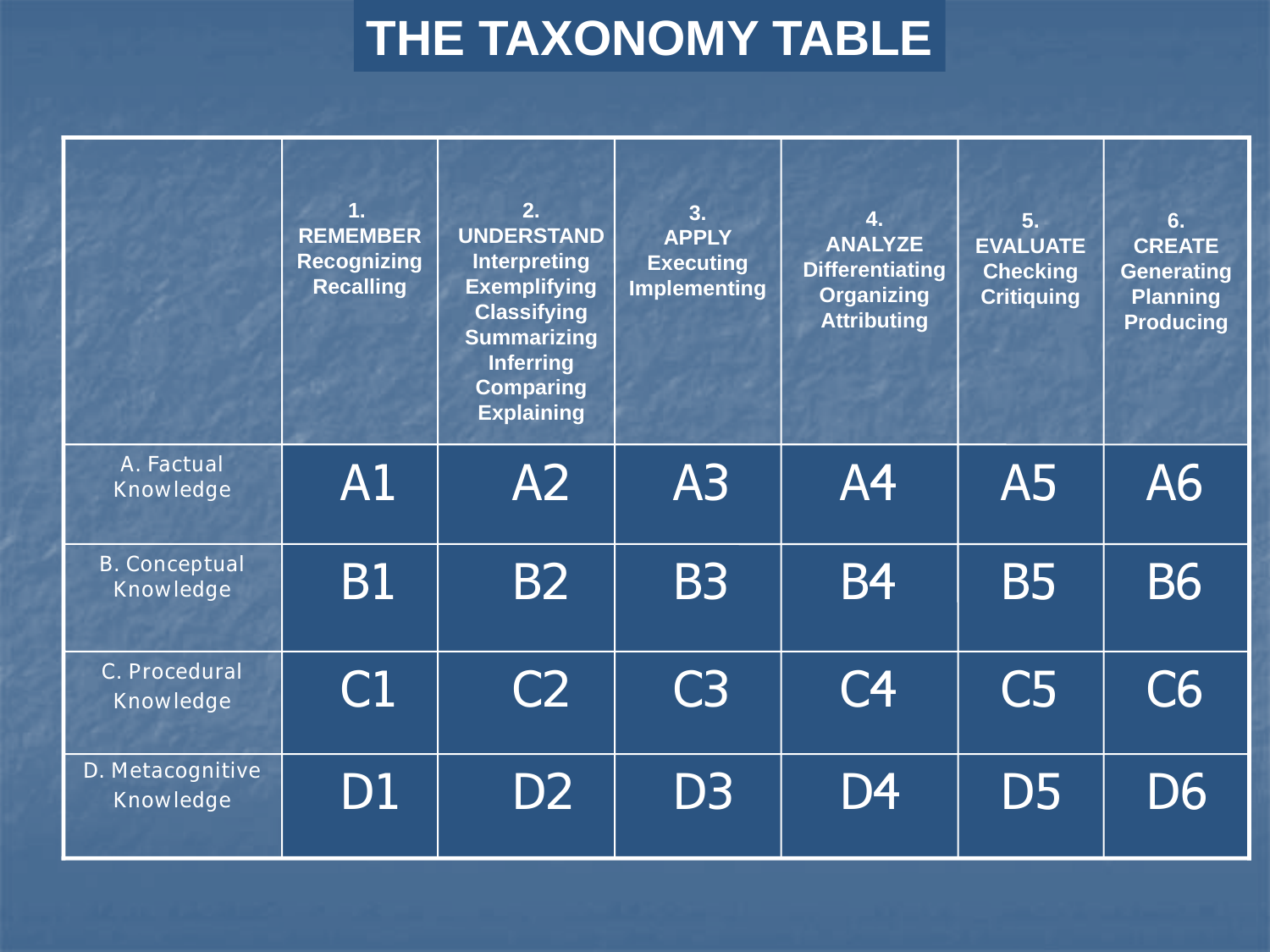

THE TAXONOMY TABLE

1.
REMEMBER
Recognizing
Recalling

2.
UNDERSTAND
Interpreting
Exemplifying
Classifying
Summarizing
Inferring
Comparing
Explaining
3.
APPLY
Executing
Implementing
4.
ANALYZE
Differentiating
Organizing
Attributing
5.
EVALUATE
Checking
Critiquing

6.
CREATE
Generating
Planning
Producing
A. Factual Knowledge

   A1
    A2
   A3
   A4
  A5
  A6
B. Conceptual Knowledge

   B1
    B2
   B3
   B4
  B5
  B6
C. Procedural
Knowledge

   C1
    C2
   C3
   C4
  C5
  C6
D. Metacognitive
Knowledge

   D1
    D2
   D3
   D4
  D5
  D6